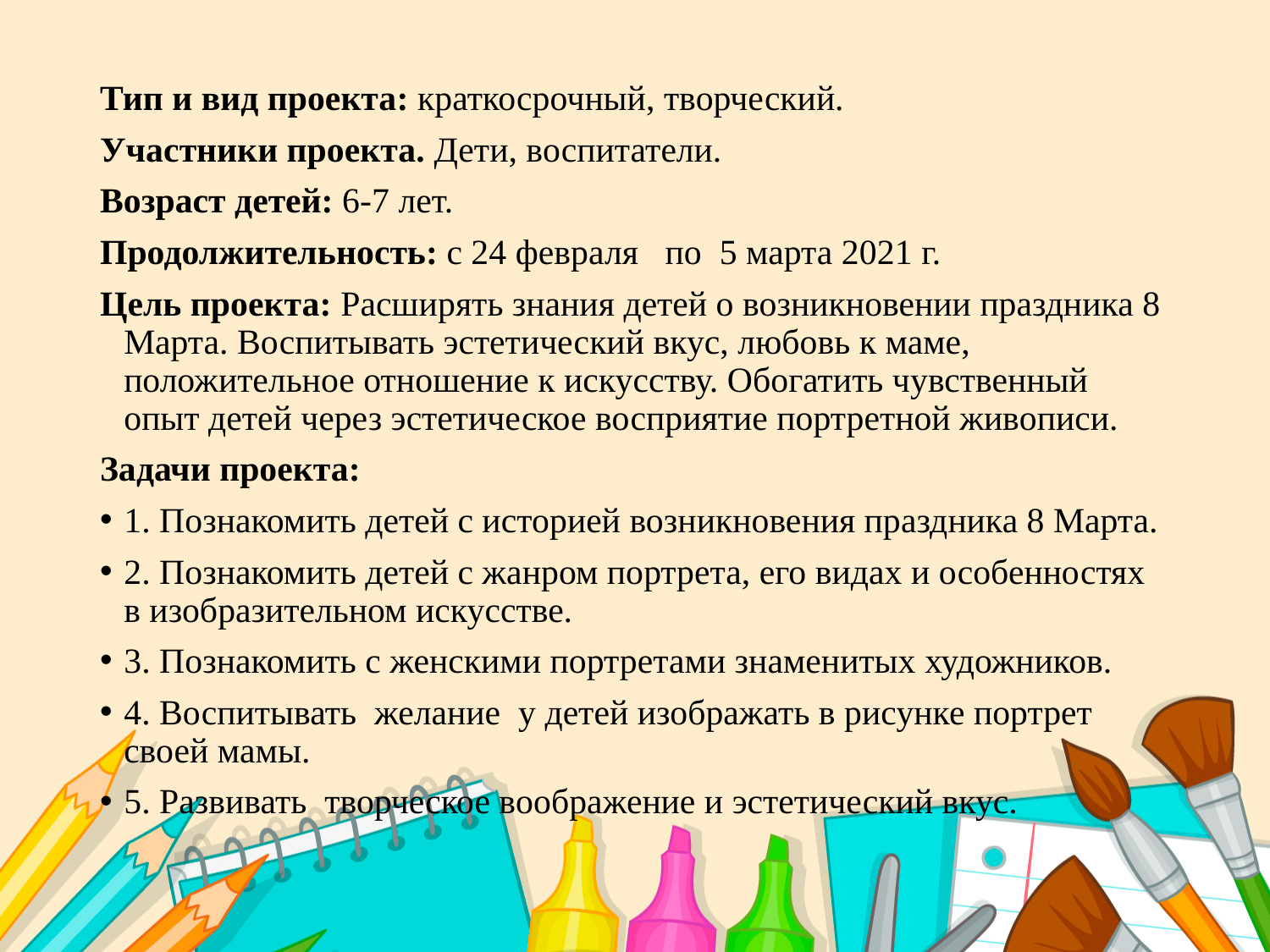

Тип и вид проекта: краткосрочный, творческий.
Участники проекта. Дети, воспитатели.
Возраст детей: 6-7 лет.
Продолжительность: с 24 февраля   по  5 марта 2021 г.
Цель проекта: Расширять знания детей о возникновении праздника 8 Марта. Воспитывать эстетический вкус, любовь к маме, положительное отношение к искусству. Обогатить чувственный опыт детей через эстетическое восприятие портретной живописи.
Задачи проекта:
1. Познакомить детей с историей возникновения праздника 8 Марта.
2. Познакомить детей с жанром портрета, его видах и особенностях в изобразительном искусстве.
3. Познакомить с женскими портретами знаменитых художников.
4. Воспитывать  желание  у детей изображать в рисунке портрет своей мамы.
5. Развивать  творческое воображение и эстетический вкус.